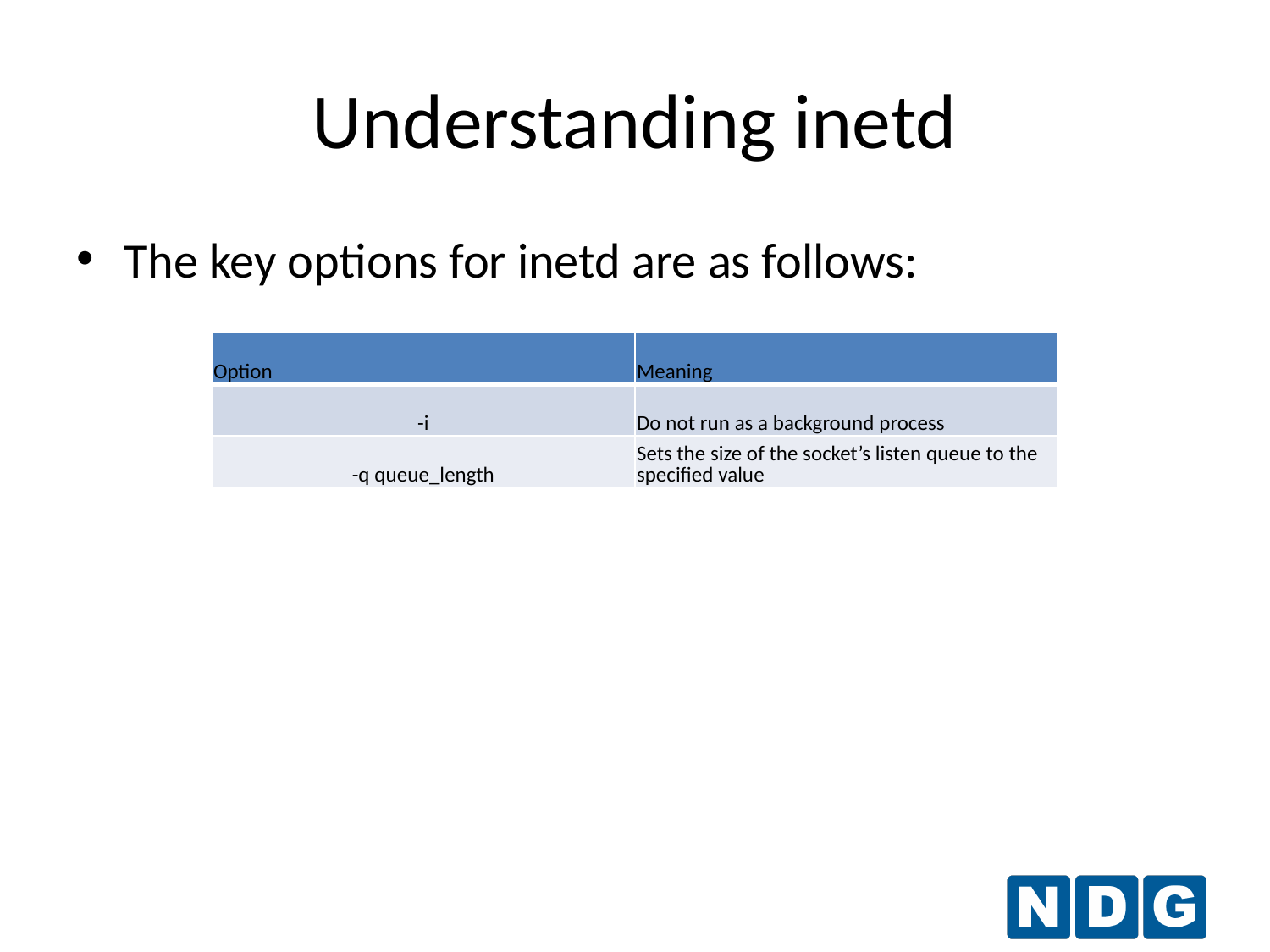

# Understanding inetd
The key options for inetd are as follows:
| Option | Meaning |
| --- | --- |
| -i | Do not run as a background process |
| -q queue\_length | Sets the size of the socket’s listen queue to the specified value |